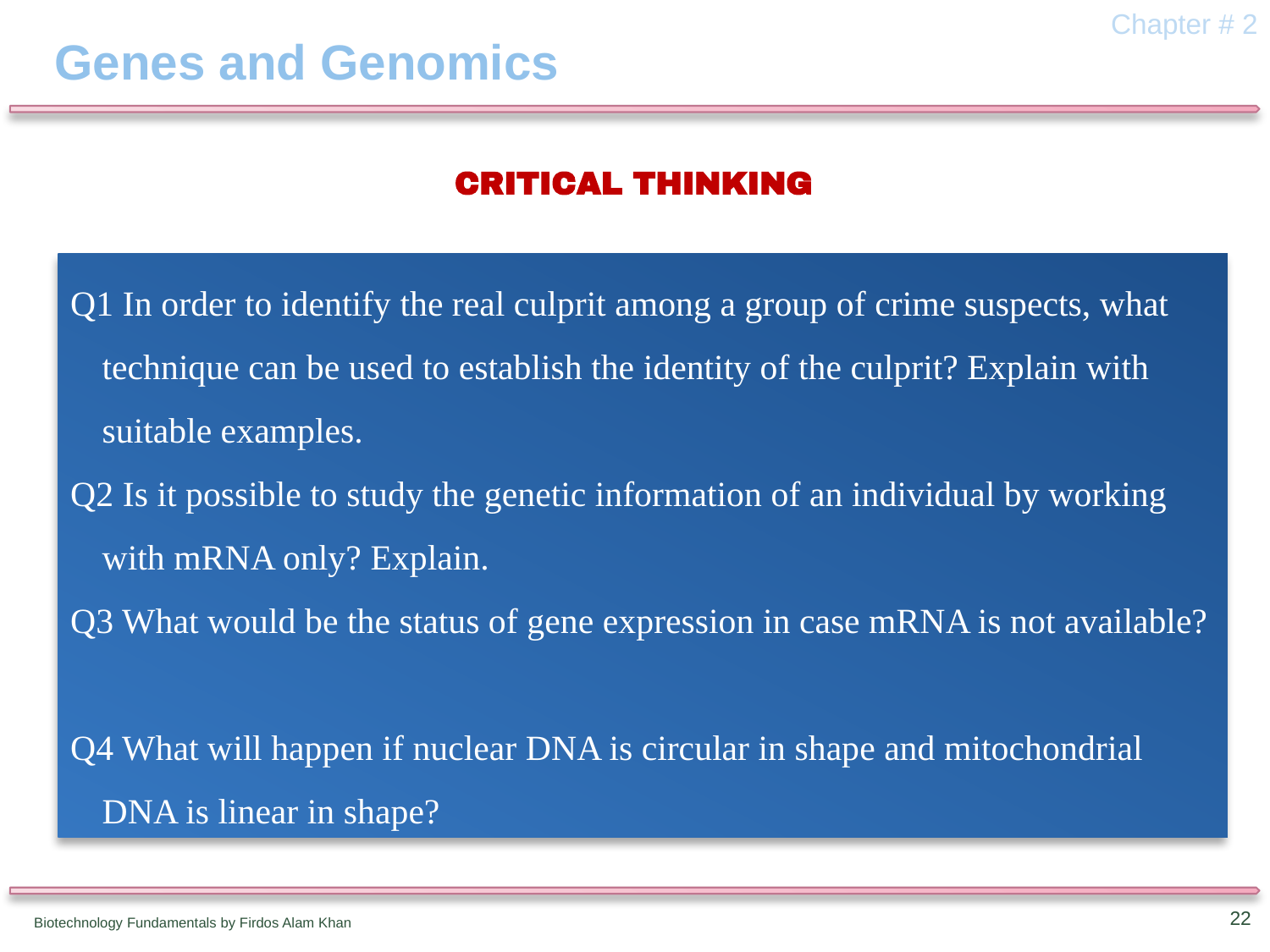

Chapter # 2
# Genes and Genomics

Critical thinking
Q1 In order to identify the real culprit among a group of crime suspects, what technique can be used to establish the identity of the culprit? Explain with suitable examples.
Q2 Is it possible to study the genetic information of an individual by working with mRNA only? Explain.
Q3 What would be the status of gene expression in case mRNA is not available?
Q4 What will happen if nuclear DNA is circular in shape and mitochondrial DNA is linear in shape?

22
Biotechnology Fundamentals by Firdos Alam Khan